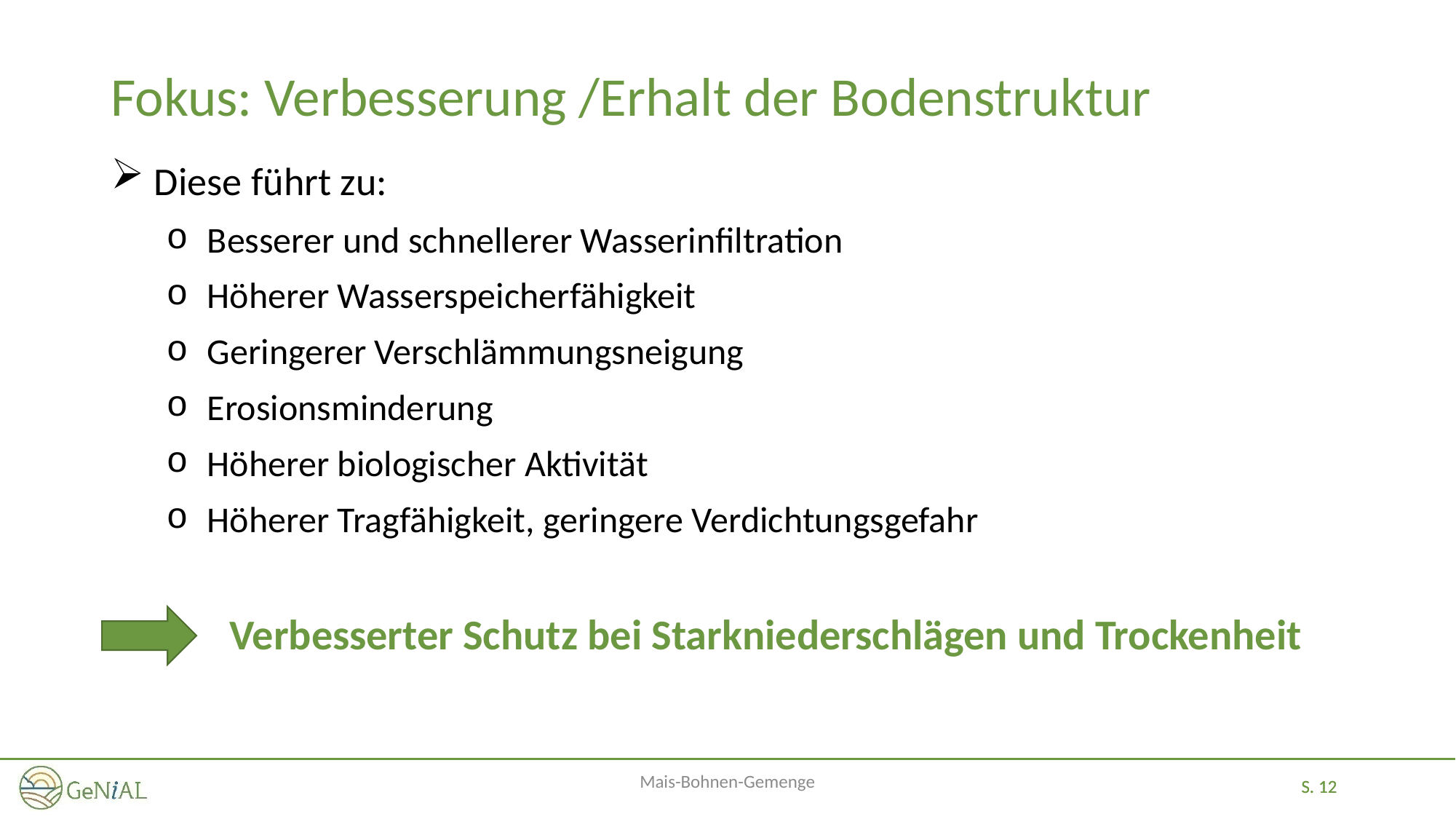

# Fokus: Verbesserung /Erhalt der Bodenstruktur
 Diese führt zu:
Besserer und schnellerer Wasserinfiltration
Höherer Wasserspeicherfähigkeit
Geringerer Verschlämmungsneigung
Erosionsminderung
Höherer biologischer Aktivität
Höherer Tragfähigkeit, geringere Verdichtungsgefahr

	 Verbesserter Schutz bei Starkniederschlägen und Trockenheit

Mais-Bohnen-Gemenge